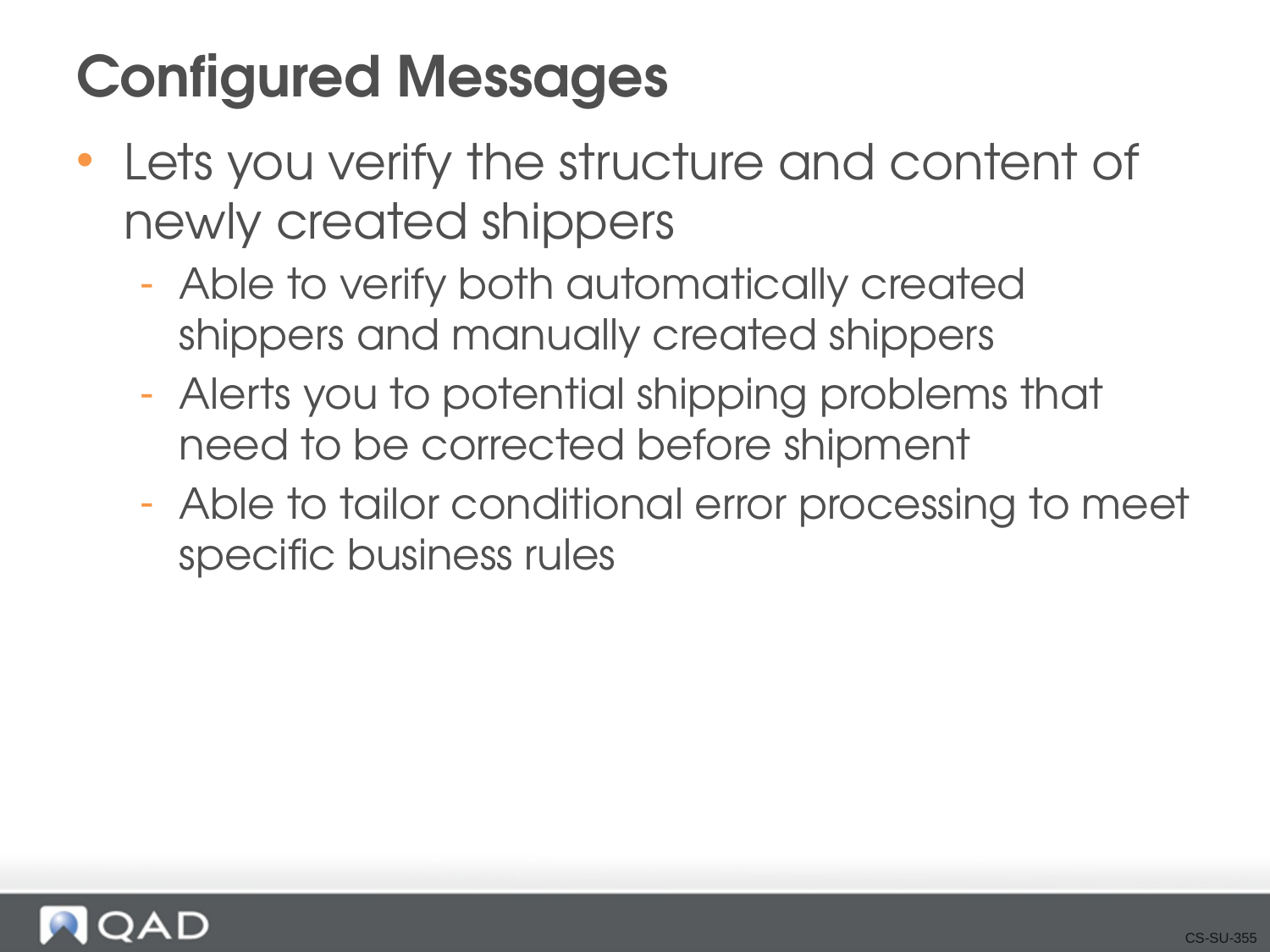

# Configured Messages
Lets you verify the structure and content of newly created shippers
Able to verify both automatically created shippers and manually created shippers
Alerts you to potential shipping problems that need to be corrected before shipment
Able to tailor conditional error processing to meet specific business rules
CS-SU-355